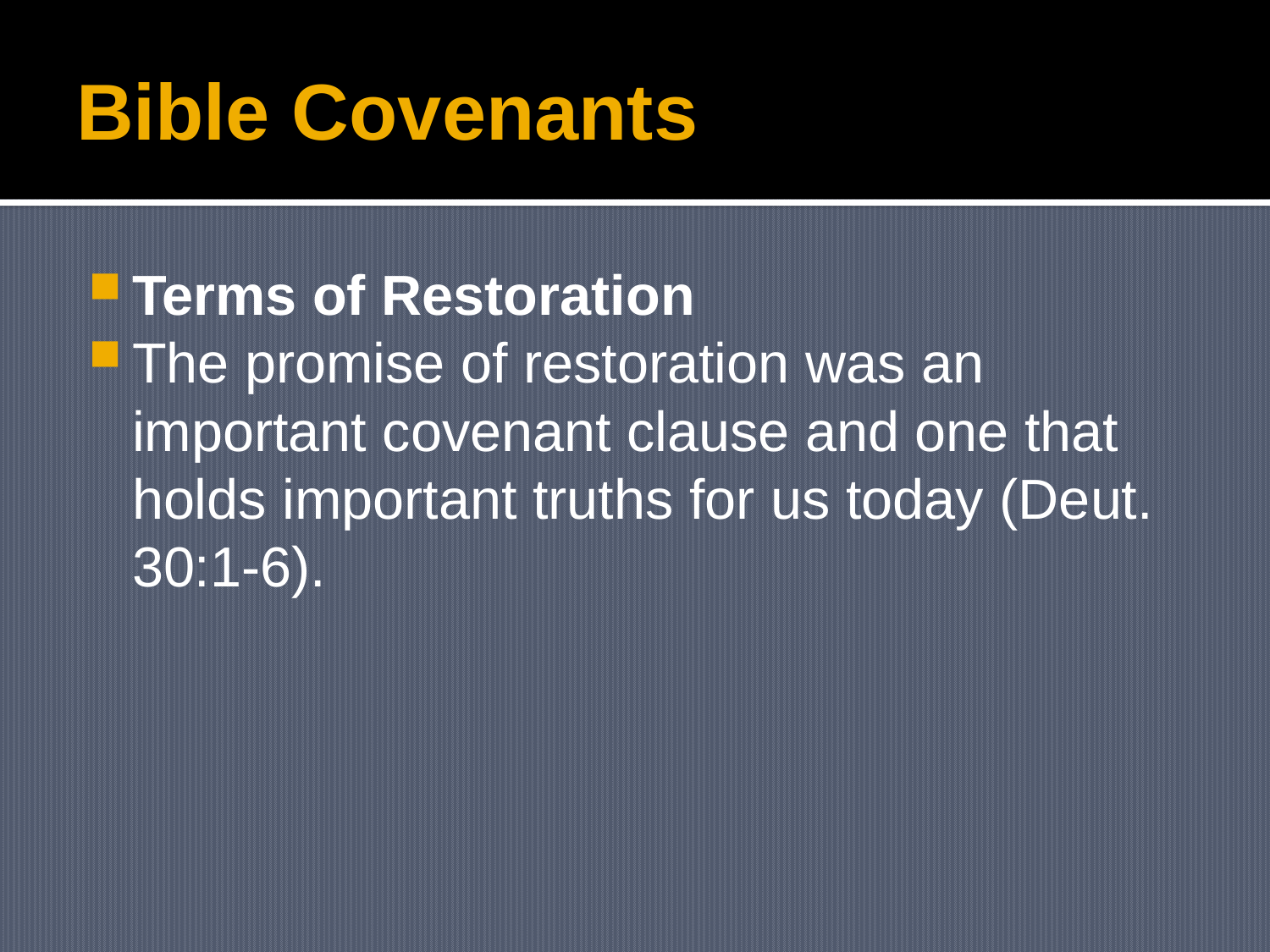

# Bible Covenants
Terms of Restoration
The promise of restoration was an important covenant clause and one that holds important truths for us today (Deut. 30:1-6).